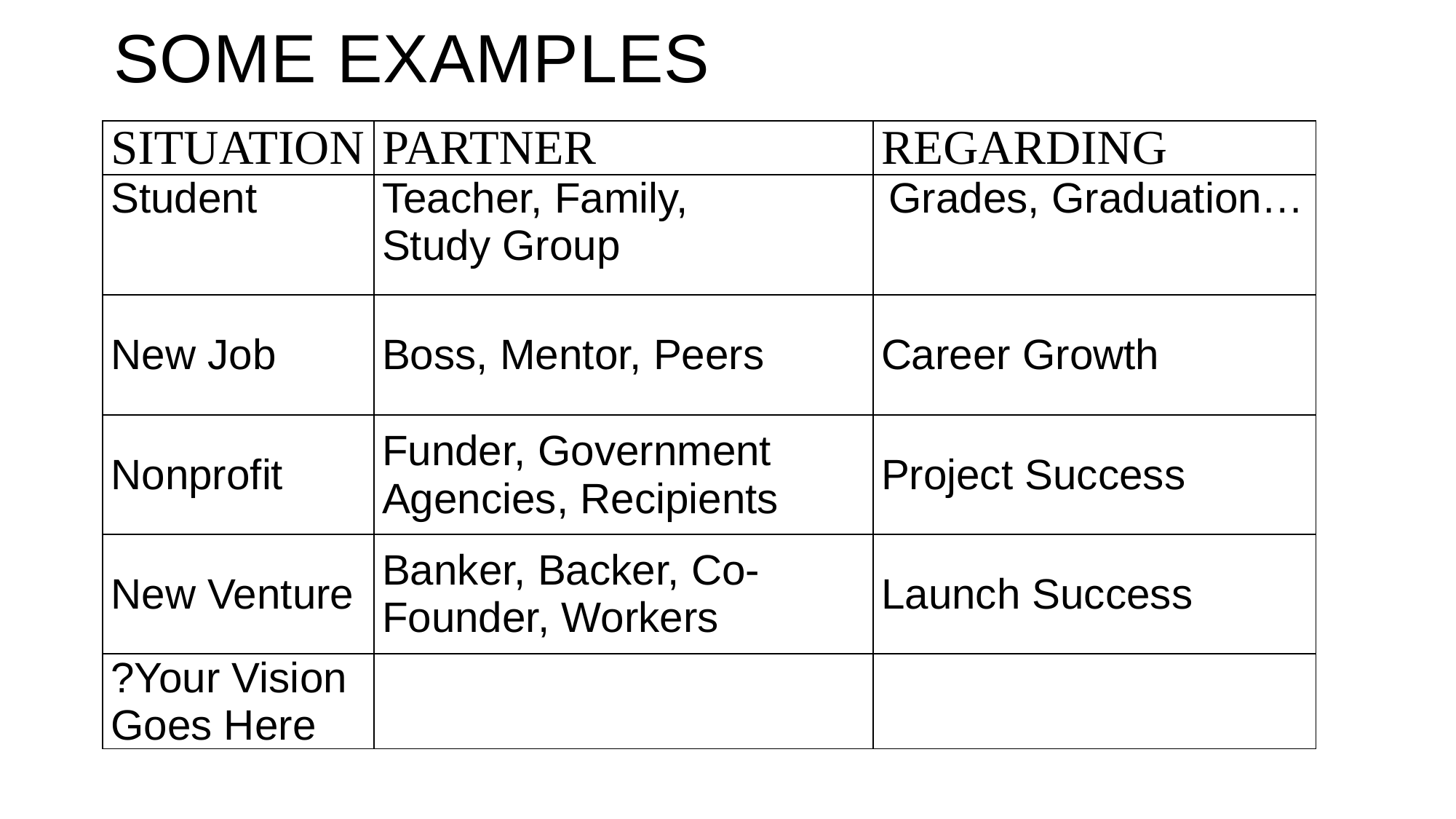

# Some Examples
| SITUATION | PARTNER | REGARDING |
| --- | --- | --- |
| Student | Teacher, Family, Study Group | Grades, Graduation… |
| New Job | Boss, Mentor, Peers | Career Growth |
| Nonprofit | Funder, Government Agencies, Recipients | Project Success |
| New Venture | Banker, Backer, Co-Founder, Workers | Launch Success |
| ?Your Vision Goes Here |  |  |